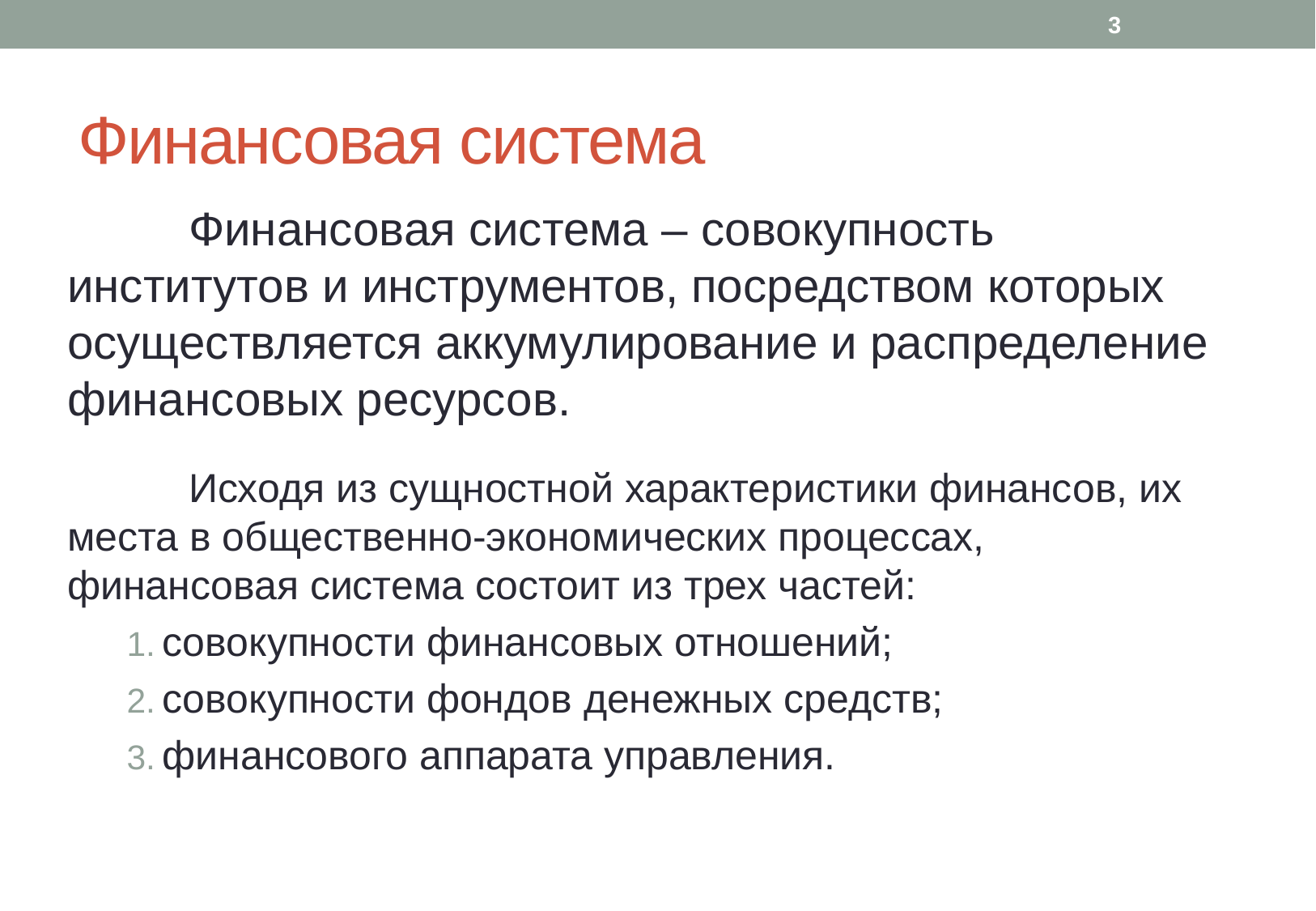

3
# Финансовая система
	Финансовая система – совокупность институтов и инструментов, посредством которых осуществляется аккумулирование и распределение финансовых ресурсов.

	Исходя из сущностной характеристики финансов, их места в общественно-экономических процессах, финансовая система состоит из трех частей:
совокупности финансовых отношений;
совокупности фондов денежных средств;
финансового аппарата управления.